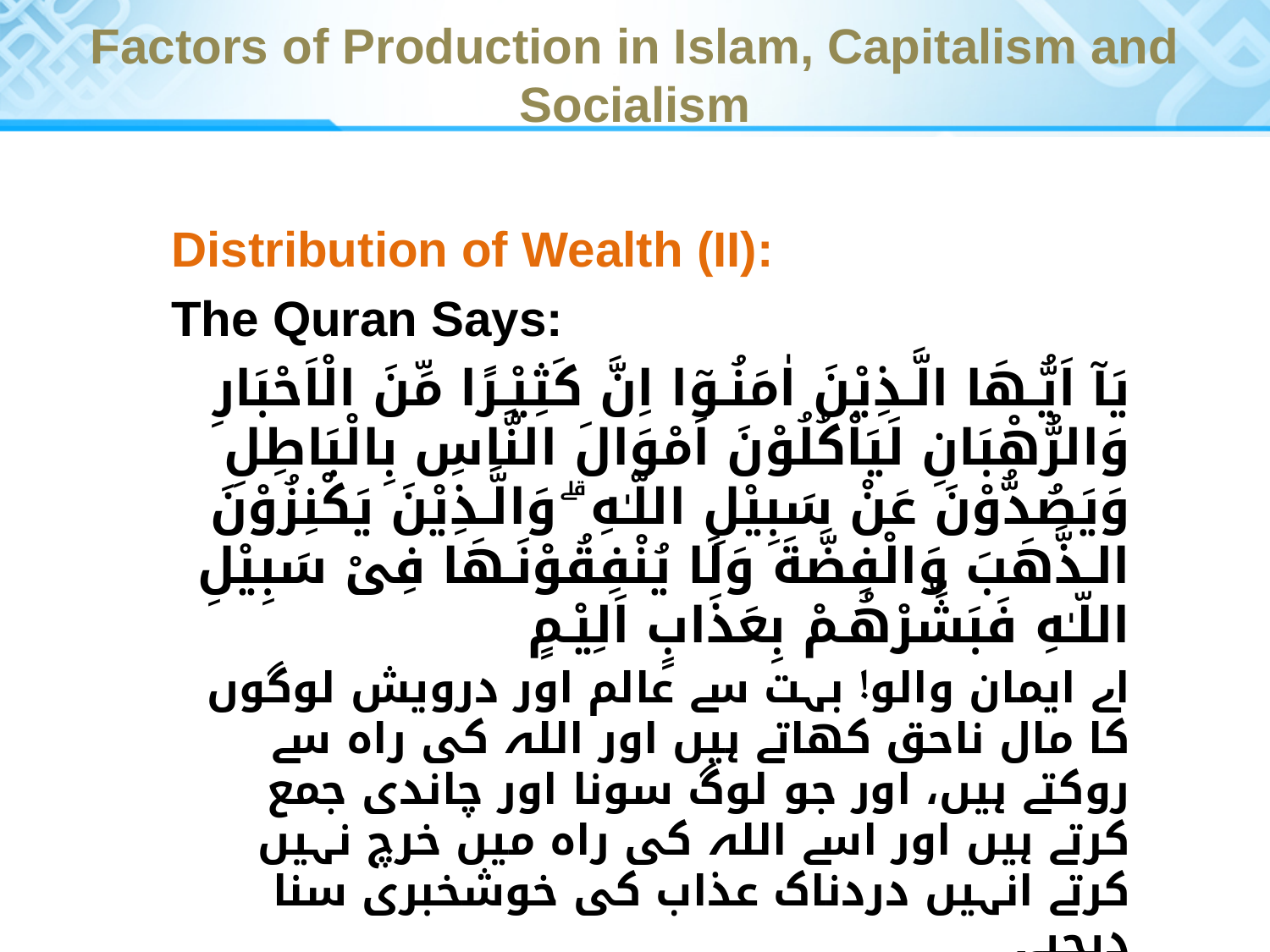

Factors of Production in Islam, Capitalism and Socialism

Distribution of Wealth (II):
The Quran Says:
يَآ اَيُّـهَا الَّـذِيْنَ اٰمَنُـوٓا اِنَّ كَثِيْـرًا مِّنَ الْاَحْبَارِ وَالرُّهْبَانِ لَيَاْكُلُوْنَ اَمْوَالَ النَّاسِ بِالْبَاطِلِ وَيَصُدُّوْنَ عَنْ سَبِيْلِ اللّـٰهِ ۗ وَالَّـذِيْنَ يَكْنِزُوْنَ الـذَّهَبَ وَالْفِضَّةَ وَلَا يُنْفِقُوْنَـهَا فِىْ سَبِيْلِ اللّـٰهِ فَبَشِّرْهُـمْ بِعَذَابٍ اَلِيْـمٍ
اے ایمان والو! بہت سے عالم اور درویش لوگوں کا مال ناحق کھاتے ہیں اور اللہ کی راہ سے روکتے ہیں، اور جو لوگ سونا اور چاندی جمع کرتے ہیں اور اسے اللہ کی راہ میں خرچ نہیں کرتے انہیں دردناک عذاب کی خوشخبری سنا دیجیے۔

[Surah-e-Taubah, 9: 34]